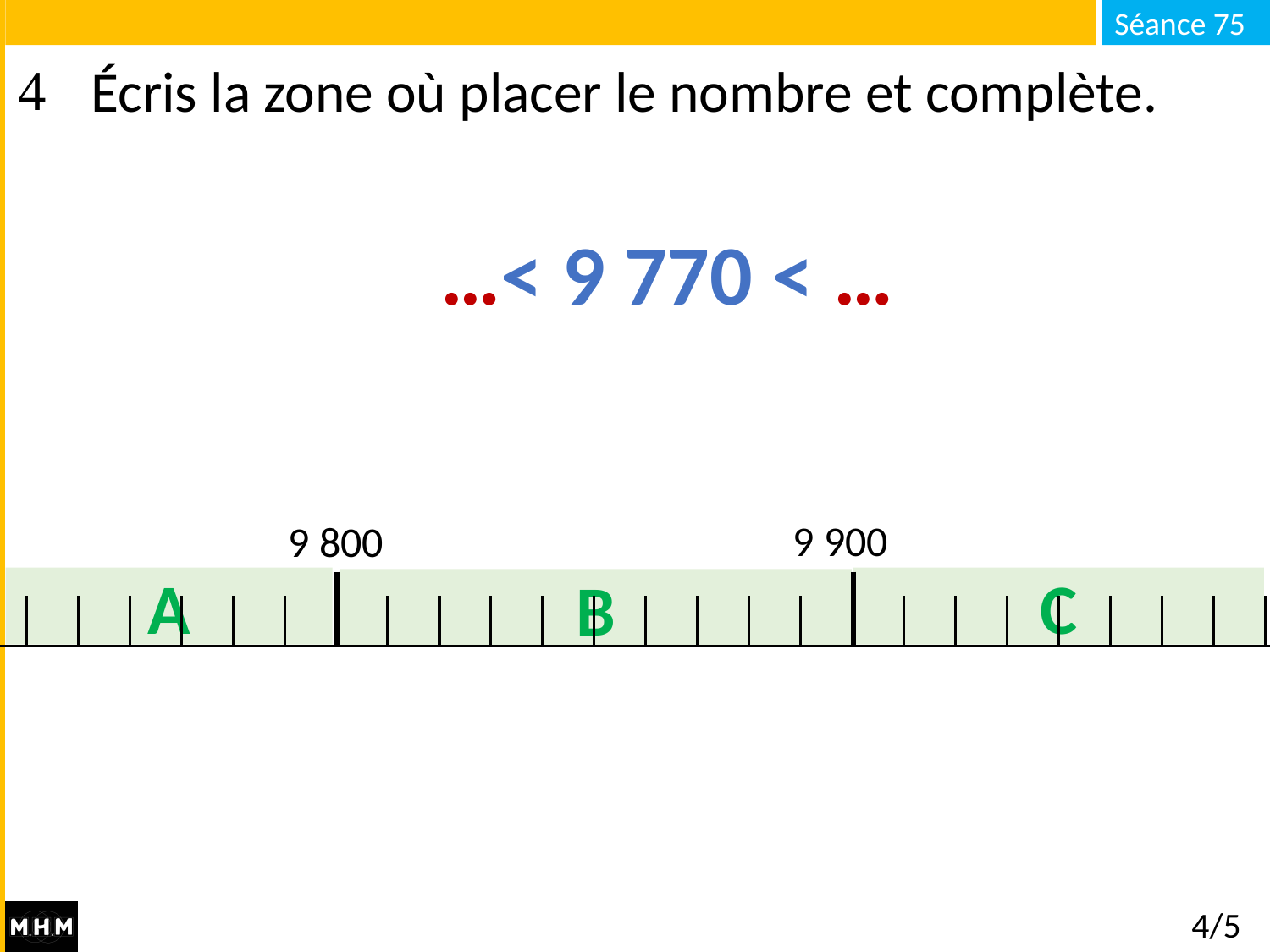

# Écris la zone où placer le nombre et complète.
…< 9 770 < …
 9 900
 9 800
A
C
B
4/5